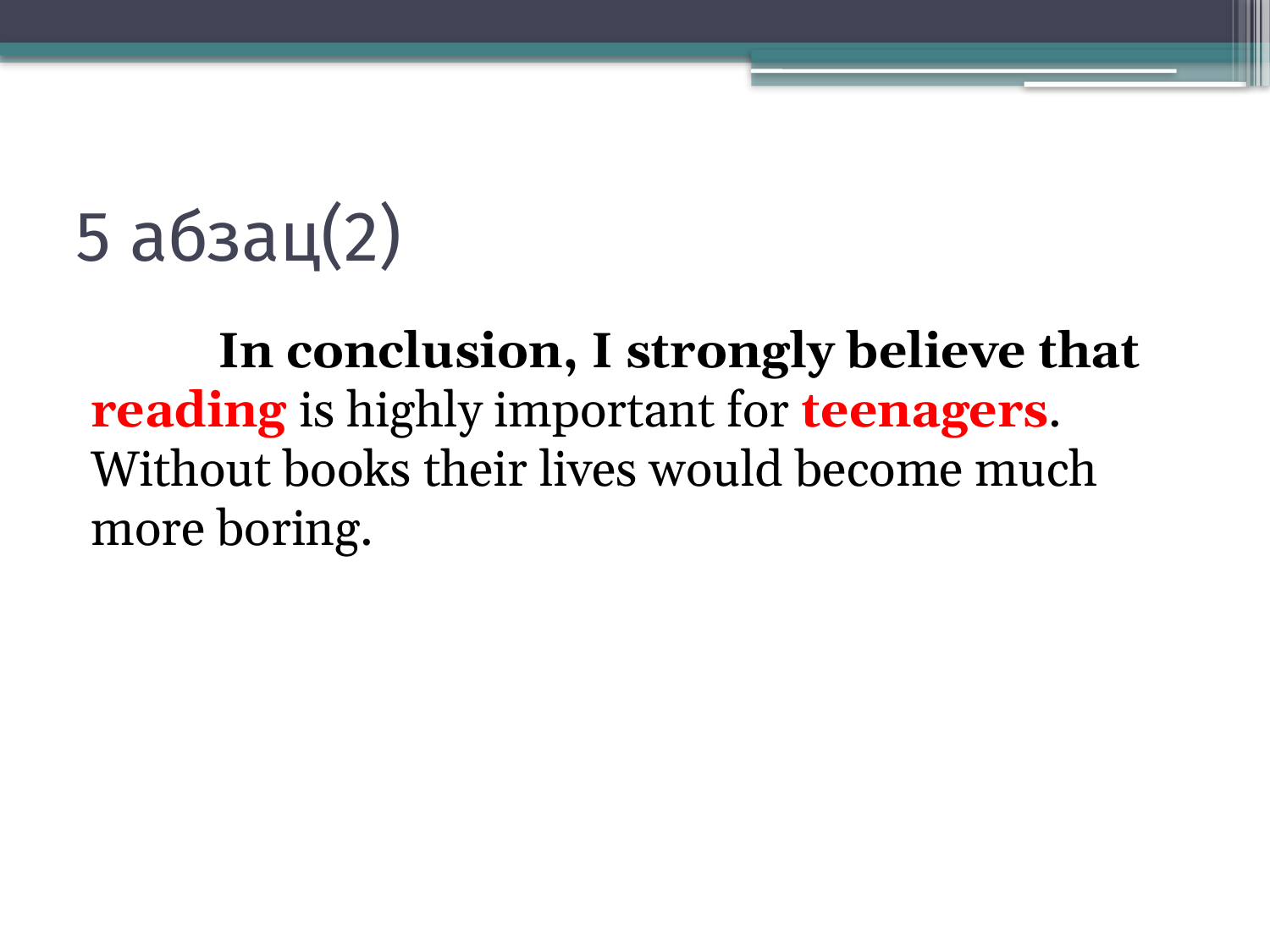

# 5 абзац(2)
	In conclusion, I strongly believe that reading is highly important for teenagers. Without books their lives would become much more boring.